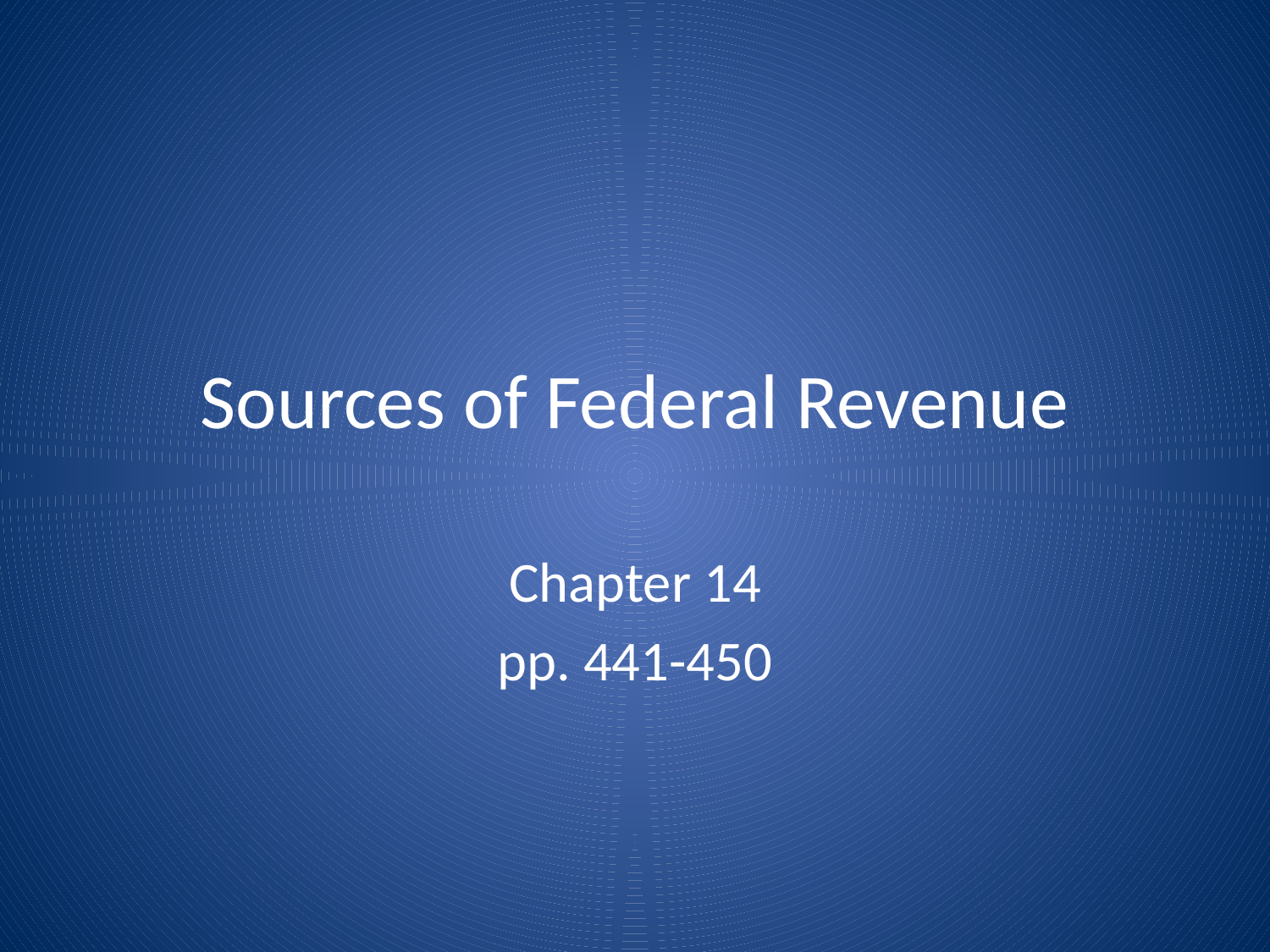

# Sources of Federal Revenue
Chapter 14
pp. 441-450